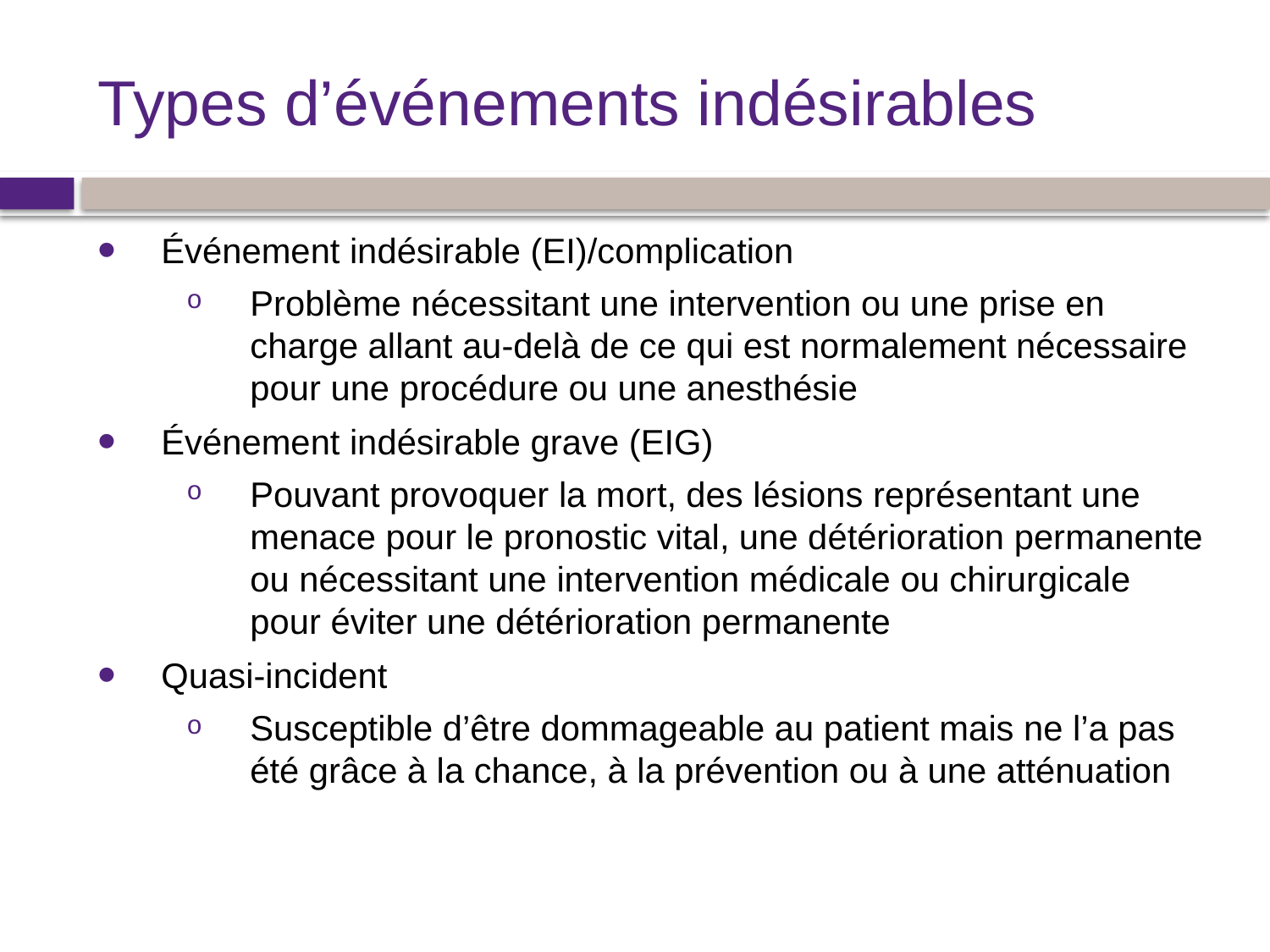

# Types d’événements indésirables
Événement indésirable (EI)/complication
Problème nécessitant une intervention ou une prise en charge allant au-delà de ce qui est normalement nécessaire pour une procédure ou une anesthésie
Événement indésirable grave (EIG)
Pouvant provoquer la mort, des lésions représentant une menace pour le pronostic vital, une détérioration permanente ou nécessitant une intervention médicale ou chirurgicale pour éviter une détérioration permanente
Quasi-incident
Susceptible d’être dommageable au patient mais ne l’a pas été grâce à la chance, à la prévention ou à une atténuation